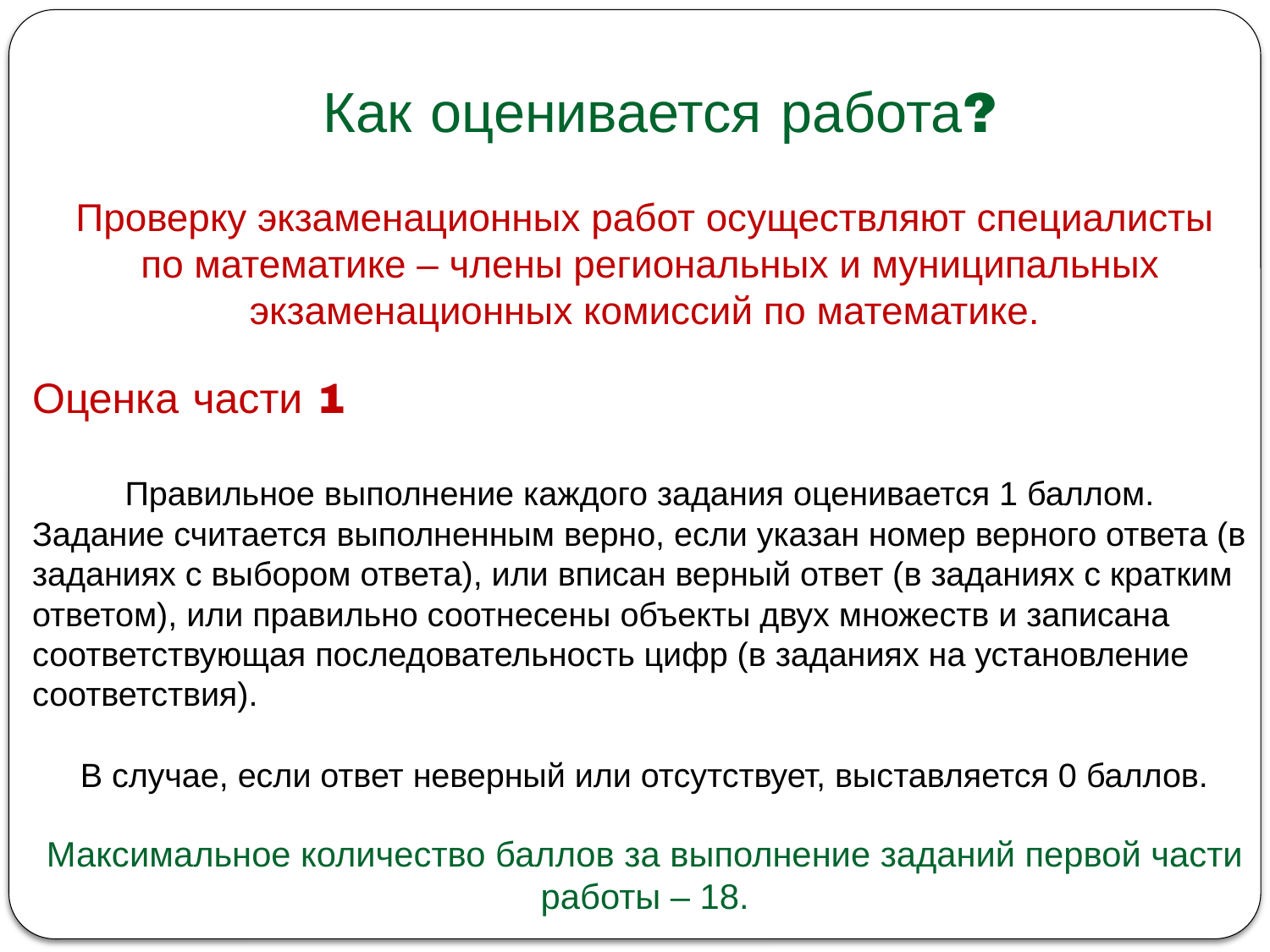

Как оценивается работа?

Проверку экзаменационных работ осуществляют специалисты
 по математике – члены региональных и муниципальных экзаменационных комиссий по математике.

Оценка части 1

Правильное выполнение каждого задания оценивается 1 баллом.
Задание считается выполненным верно, если указан номер верного ответа (в заданиях с выбором ответа), или вписан верный ответ (в заданиях с кратким ответом), или правильно соотнесены объекты двух множеств и записана соответствующая последовательность цифр (в заданиях на установление соответствия).

В случае, если ответ неверный или отсутствует, выставляется 0 баллов.

Максимальное количество баллов за выполнение заданий первой части
работы – 18.